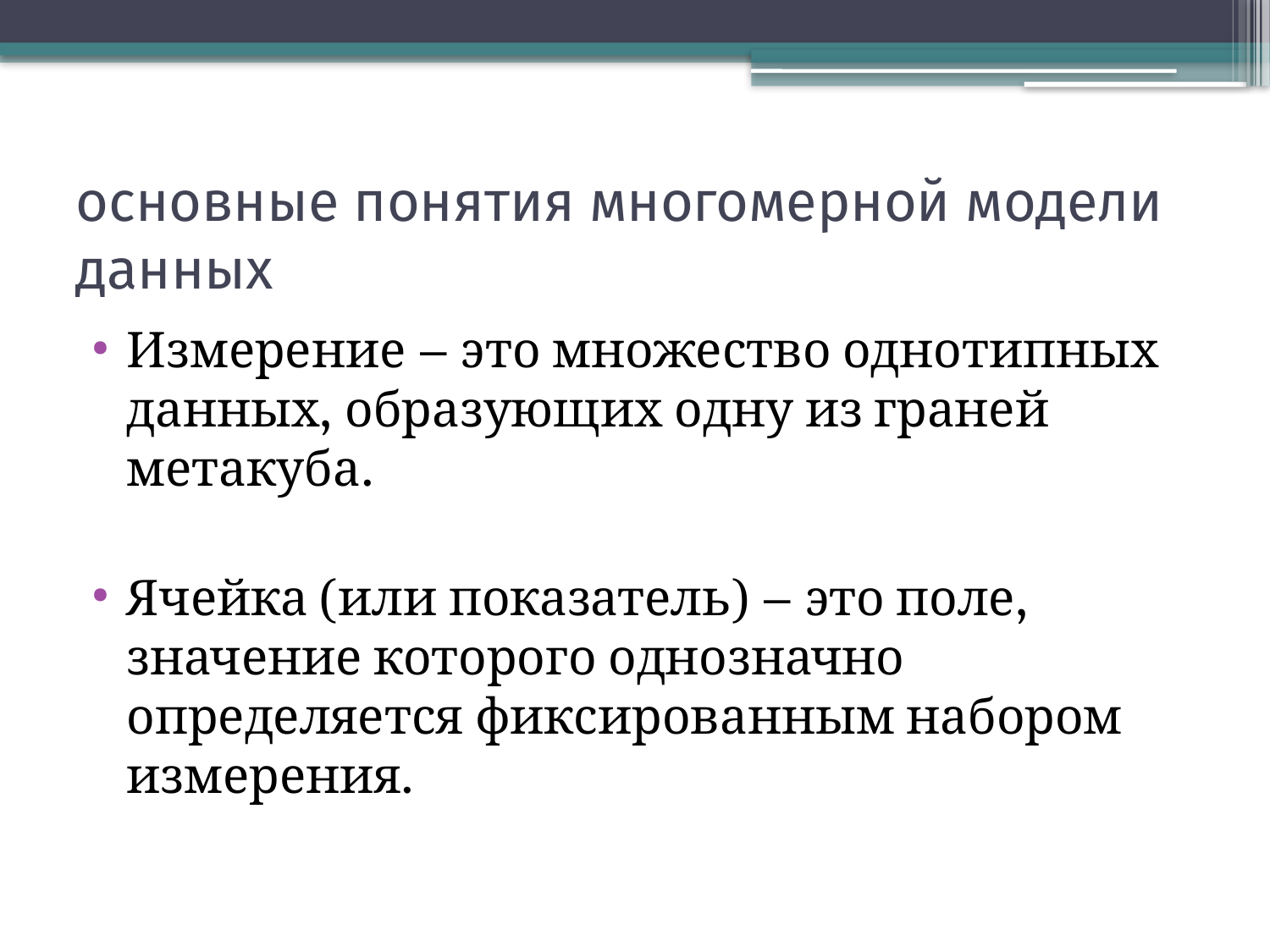

# основные понятия многомерной модели данных
Измерение – это множество однотипных данных, образующих одну из граней метакуба.

Ячейка (или показатель) – это поле, значение которого однозначно определяется фиксированным набором измерения.